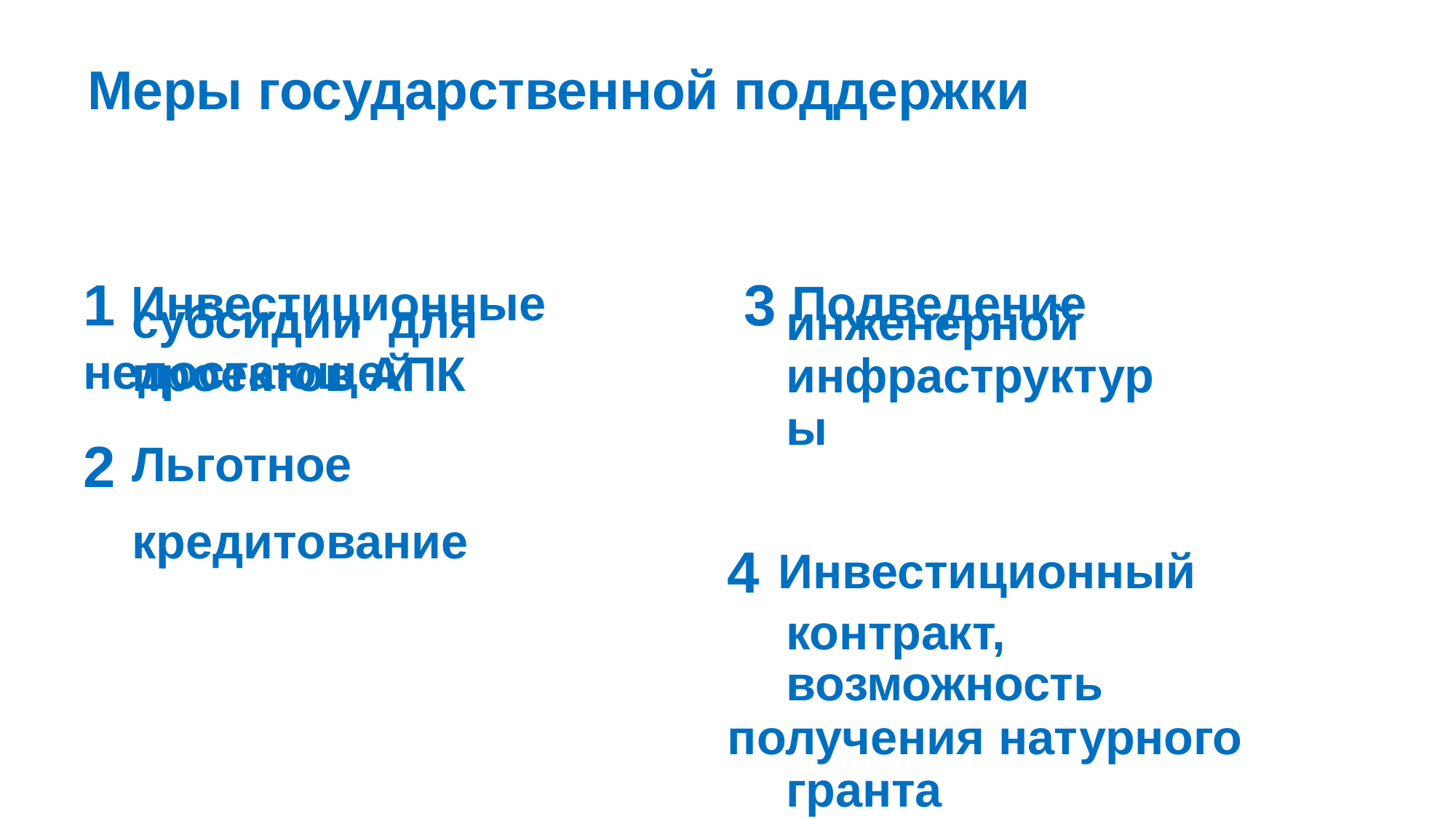

Меры государственной поддержки
# 1 Инвестиционные	3 Подведение недостающей
субсидии  для проектов АПК
2 Льготное
кредитование
инженерной инфраструктуры
4 Инвестиционный контракт, возможность
получения натурного гранта